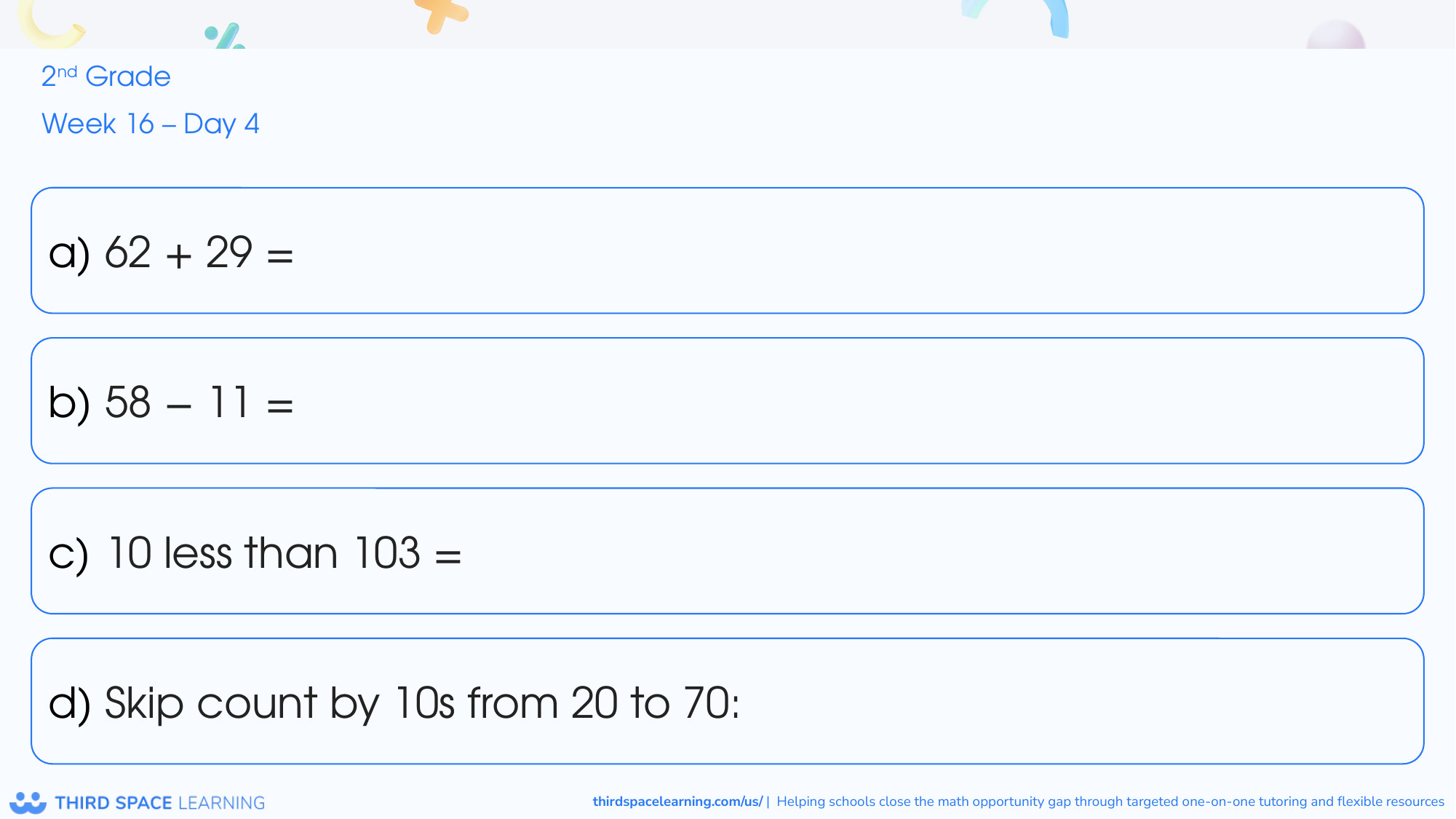

2nd Grade
Week 16 – Day 4
62 + 29 =
58 − 11 =
10 less than 103 =
Skip count by 10s from 20 to 70: